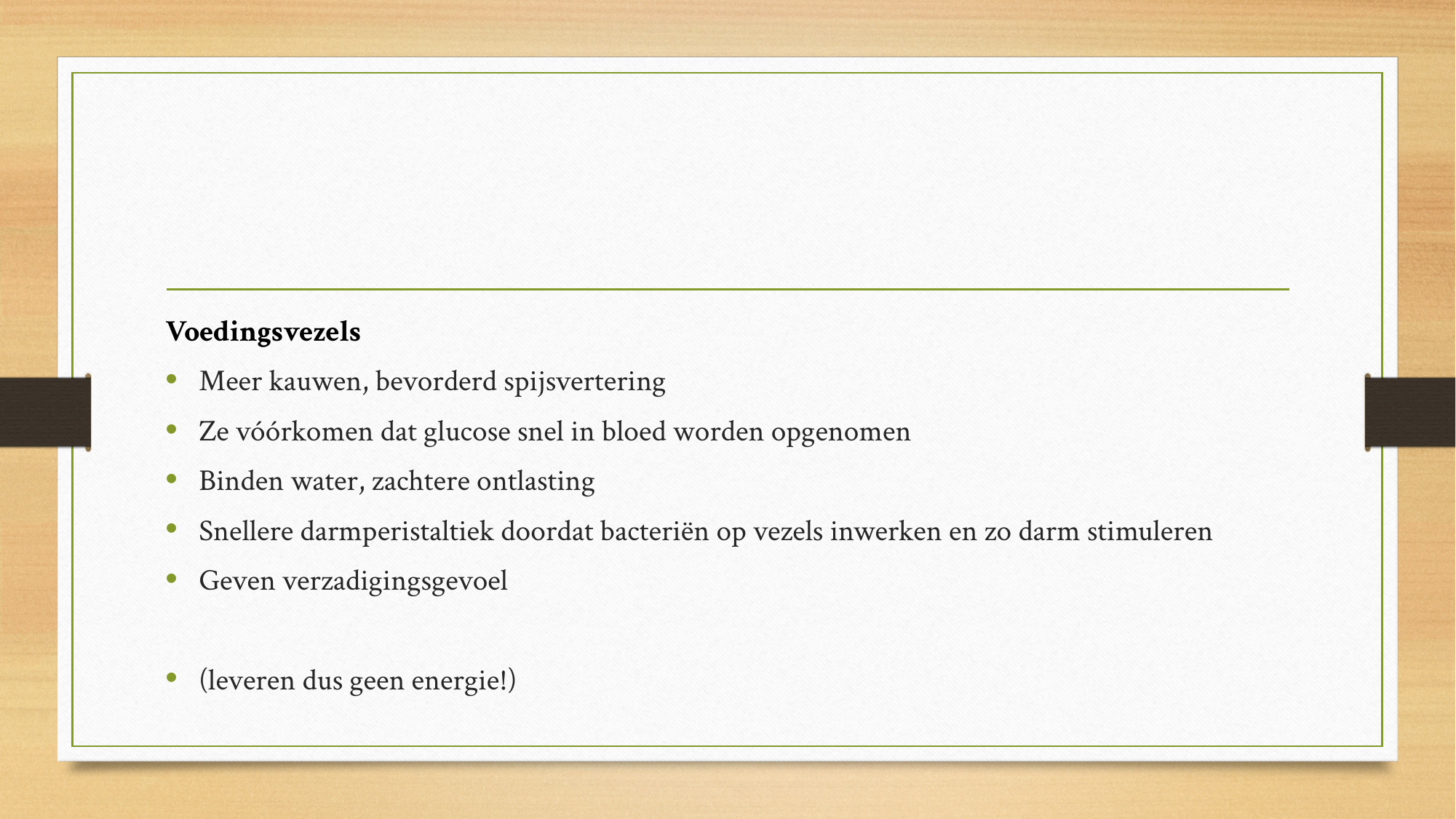

#
Voedingsvezels
Meer kauwen, bevorderd spijsvertering
Ze vóórkomen dat glucose snel in bloed worden opgenomen
Binden water, zachtere ontlasting
Snellere darmperistaltiek doordat bacteriën op vezels inwerken en zo darm stimuleren
Geven verzadigingsgevoel

(leveren dus geen energie!)